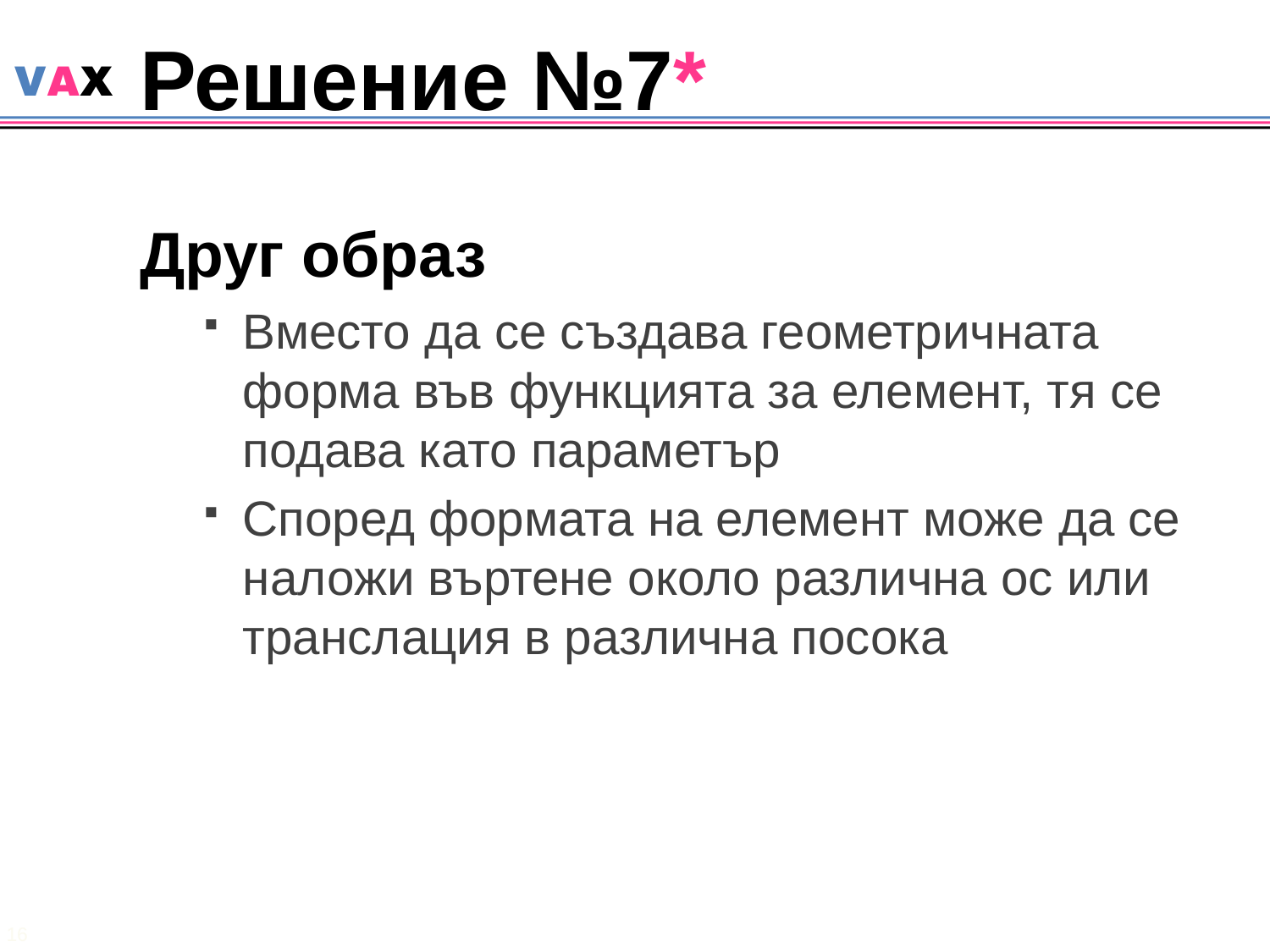

# Решение №7*
Друг образ
Вместо да се създава геометричната форма във функцията за елемент, тя се подава като параметър
Според формата на елемент може да се наложи въртене около различна ос или транслация в различна посока